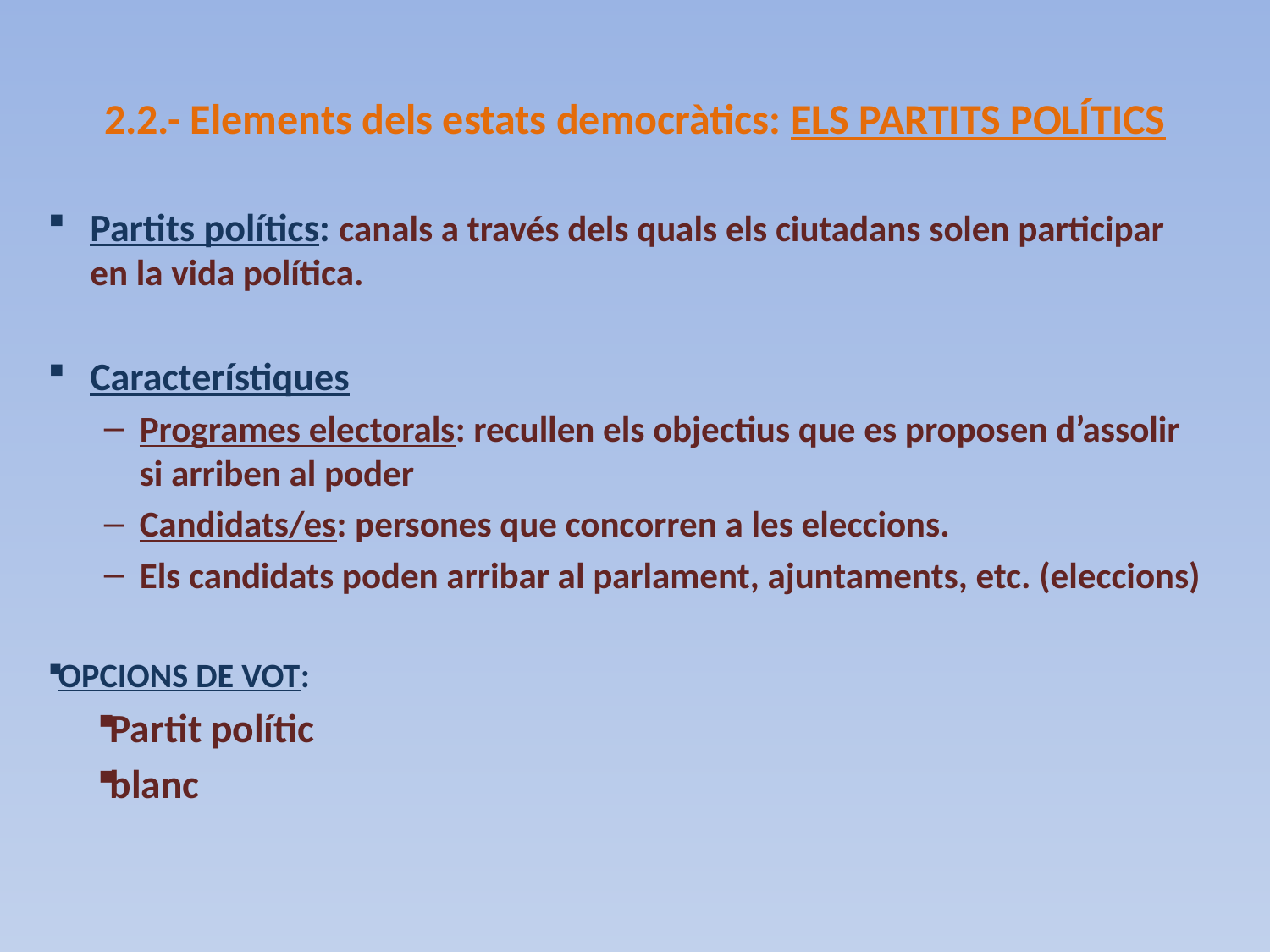

# 2.2.- Elements dels estats democràtics: ELS PARTITS POLÍTICS
Partits polítics: canals a través dels quals els ciutadans solen participar en la vida política.

Característiques
Programes electorals: recullen els objectius que es proposen d’assolir si arriben al poder
Candidats/es: persones que concorren a les eleccions.
Els candidats poden arribar al parlament, ajuntaments, etc. (eleccions)

OPCIONS DE VOT:
Partit polític
blanc